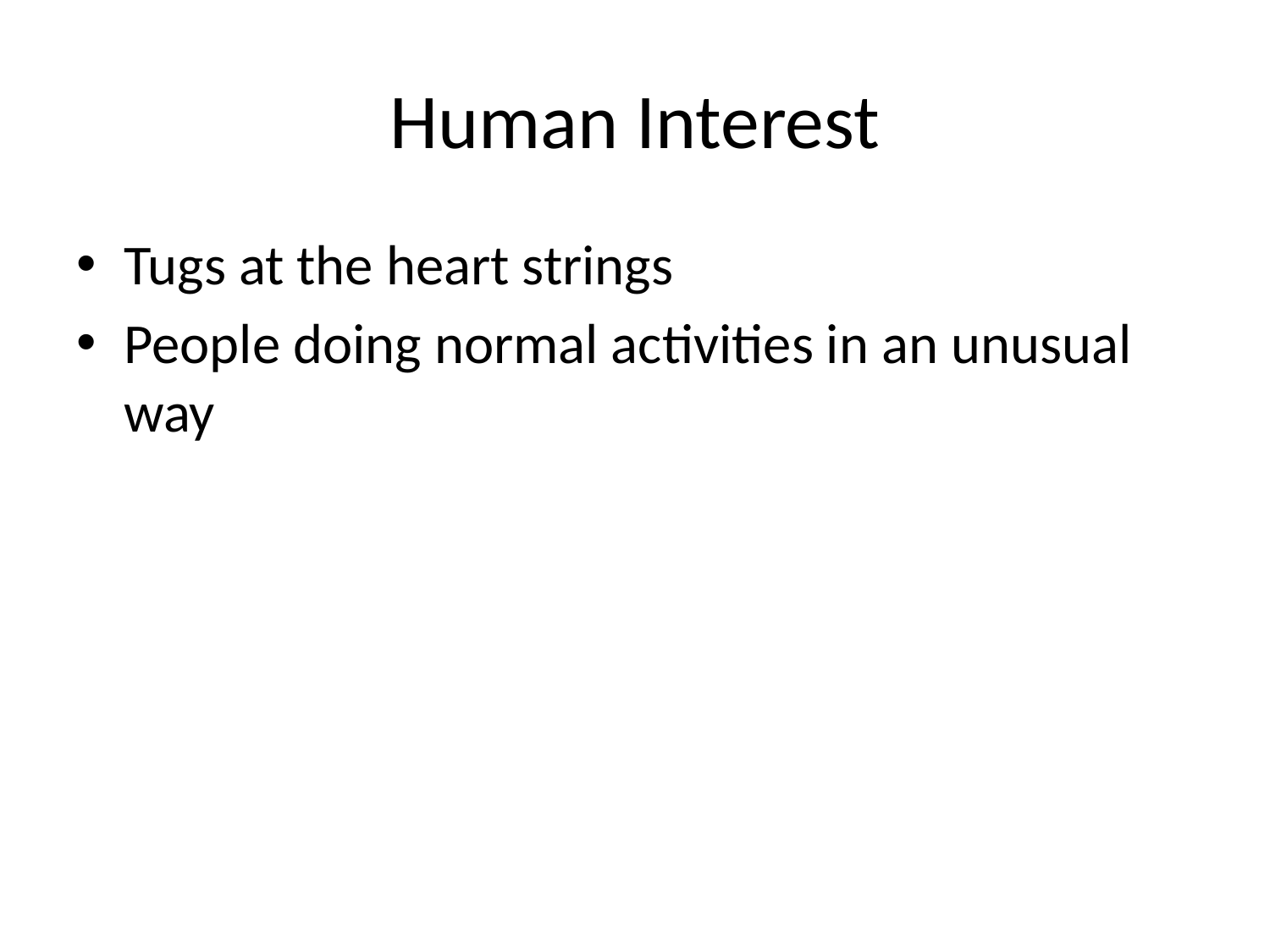

# Human Interest
Tugs at the heart strings
People doing normal activities in an unusual way